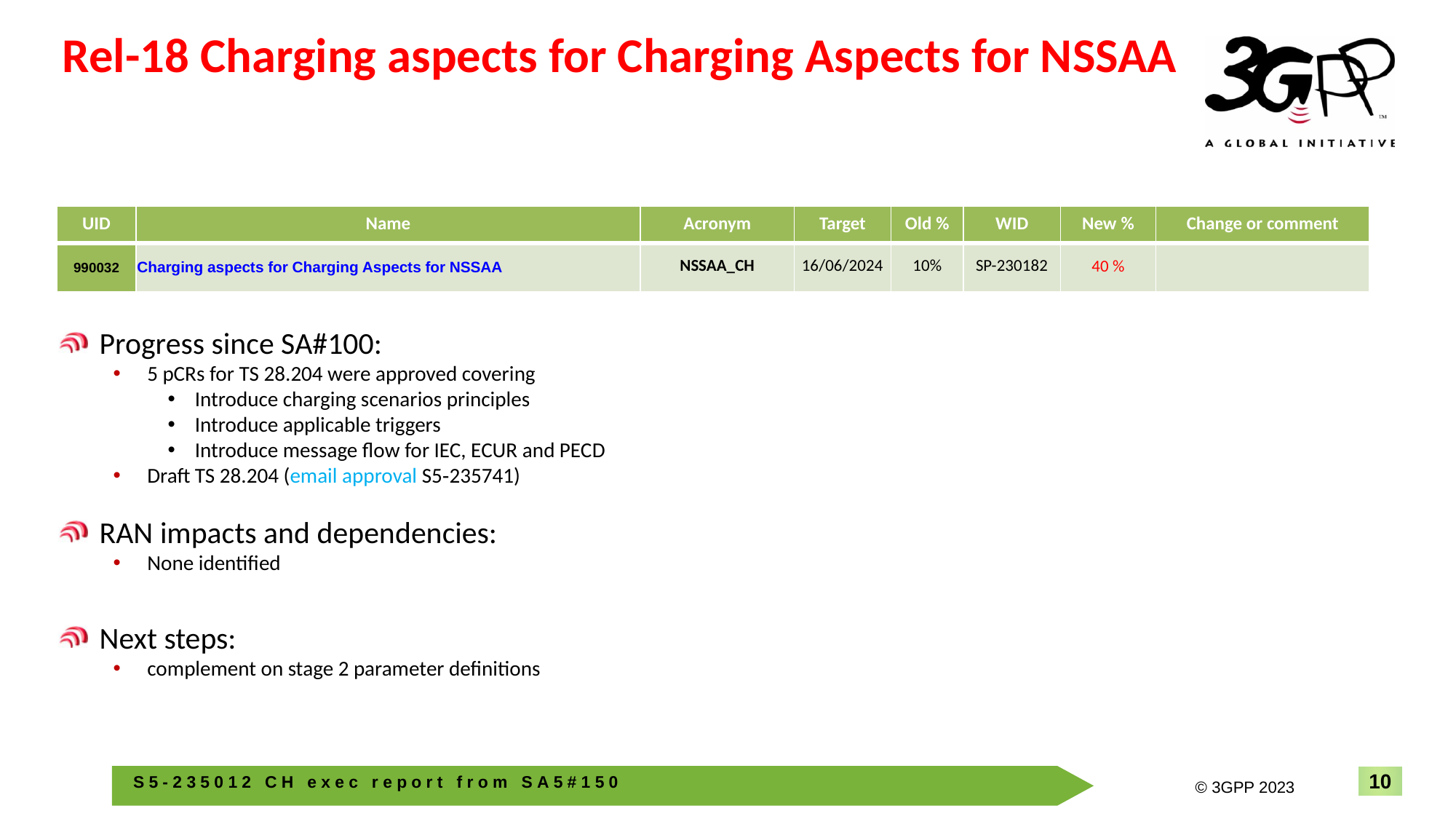

# Rel-18 Charging aspects for Charging Aspects for NSSAA
| UID | Name | Acronym | Target | Old % | WID | New % | Change or comment |
| --- | --- | --- | --- | --- | --- | --- | --- |
| 990032 | Charging aspects for Charging Aspects for NSSAA | NSSAA\_CH | 16/06/2024 | 10% | SP-230182 | 40 % |  |
Progress since SA#100:
5 pCRs for TS 28.204 were approved covering
Introduce charging scenarios principles
Introduce applicable triggers
Introduce message flow for IEC, ECUR and PECD
Draft TS 28.204 (email approval S5‑235741)

RAN impacts and dependencies:
None identified

Next steps:
complement on stage 2 parameter definitions